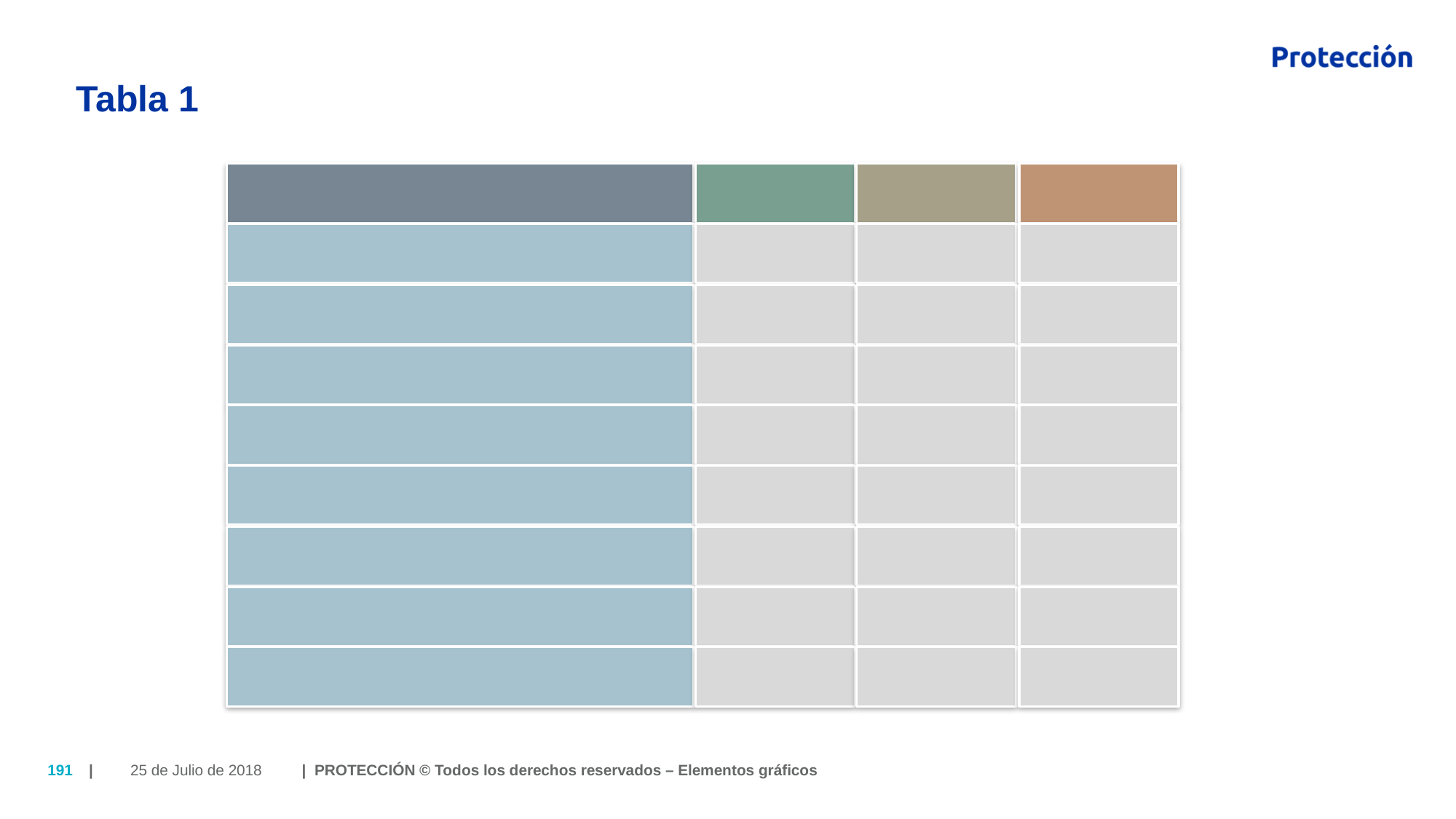

# Tabla 1

25 de Julio de 2018
191
|                                                  |  PROTECCIÓN © Todos los derechos reservados – Elementos gráficos